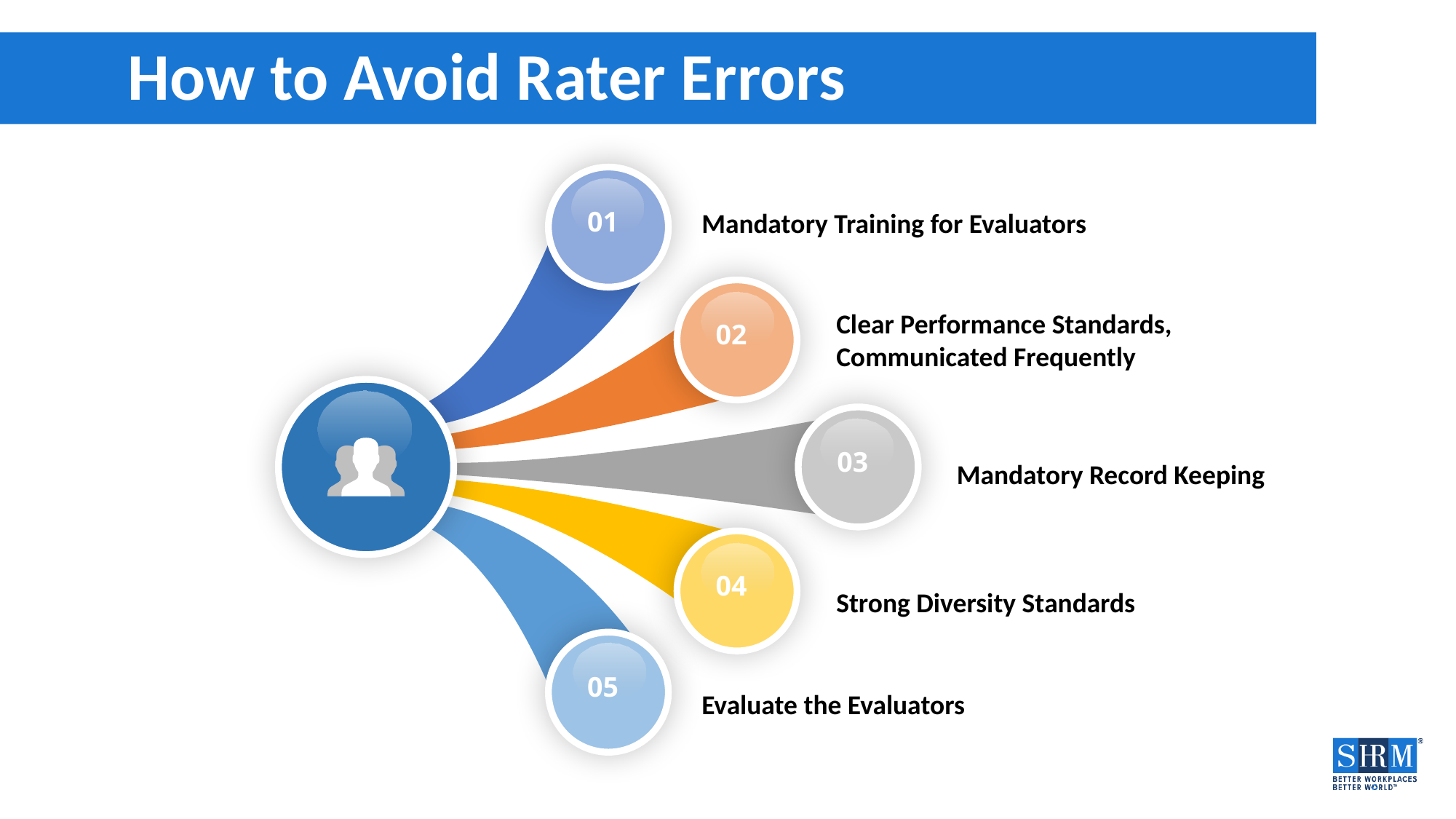

# How to Avoid Rater Errors

01
Mandatory Training for Evaluators

Clear Performance Standards, Communicated Frequently

02

03
Mandatory Record Keeping

04
Strong Diversity Standards

05
Evaluate the Evaluators